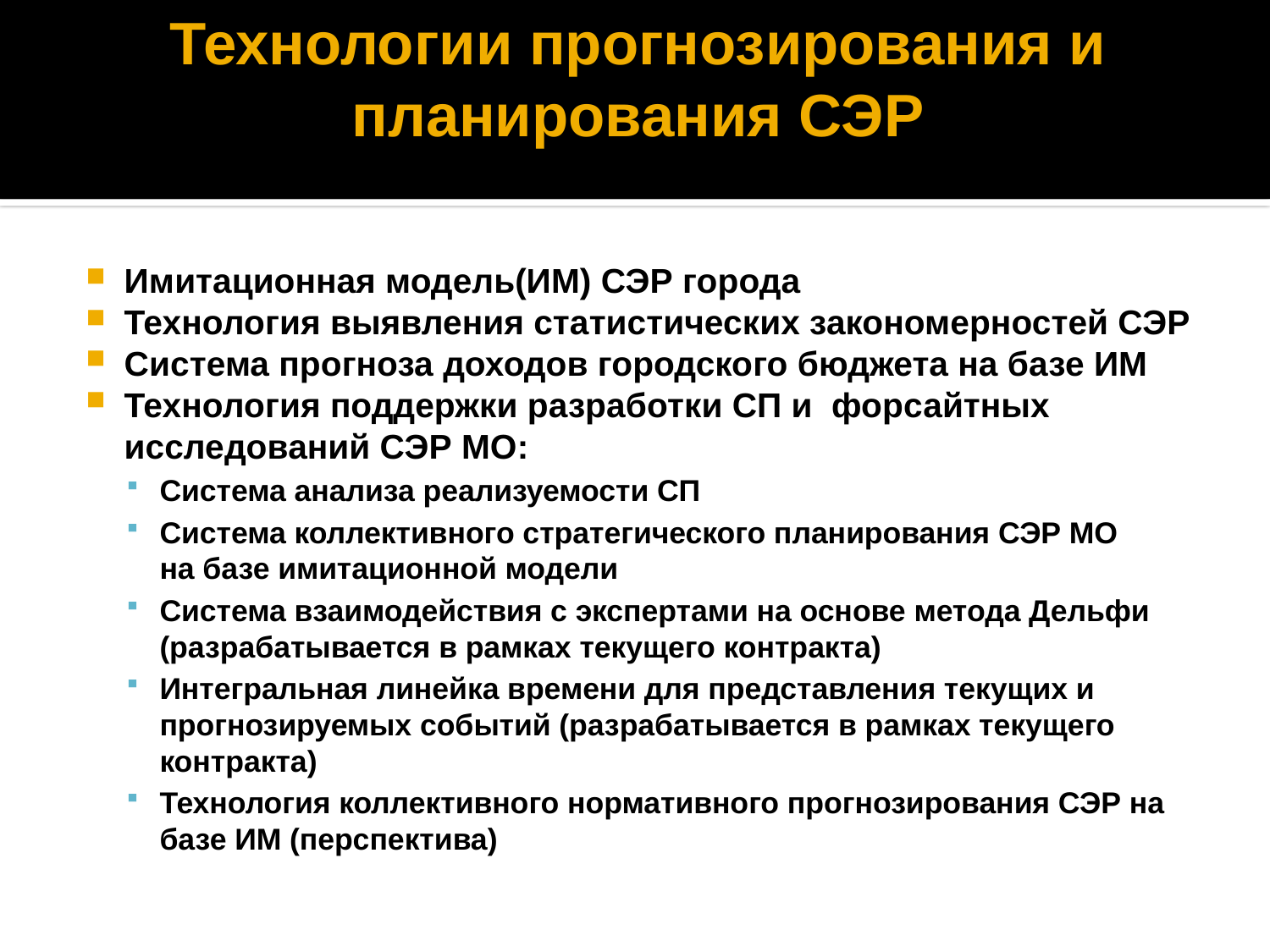

# Технологии прогнозирования и планирования СЭР
Имитационная модель(ИМ) СЭР города
Технология выявления статистических закономерностей СЭР
Система прогноза доходов городского бюджета на базе ИМ
Технология поддержки разработки СП и  форсайтных исследований СЭР МО:
Система анализа реализуемости СП
Система коллективного стратегического планирования СЭР МО
на базе имитационной модели
Система взаимодействия с экспертами на основе метода Дельфи (разрабатывается в рамках текущего контракта)
Интегральная линейка времени для представления текущих и прогнозируемых событий (разрабатывается в рамках текущего контракта)
Технология коллективного нормативного прогнозирования СЭР на базе ИМ (перспектива)